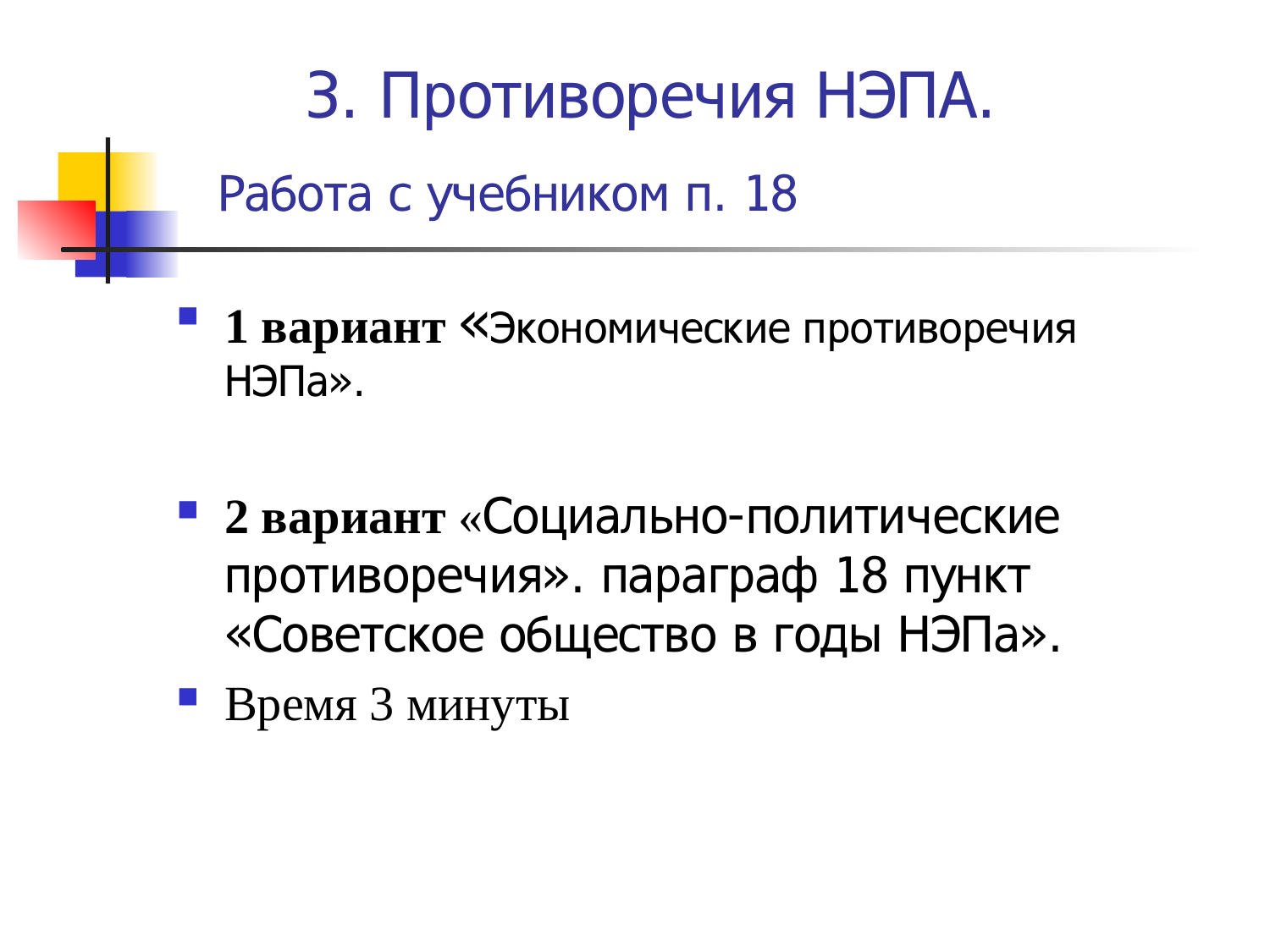

# 3. Противоречия НЭПА. Работа с учебником п. 18
1 вариант «Экономические противоречия НЭПа».

2 вариант «Социально-политические противоречия». параграф 18 пункт «Советское общество в годы НЭПа».
Время 3 минуты